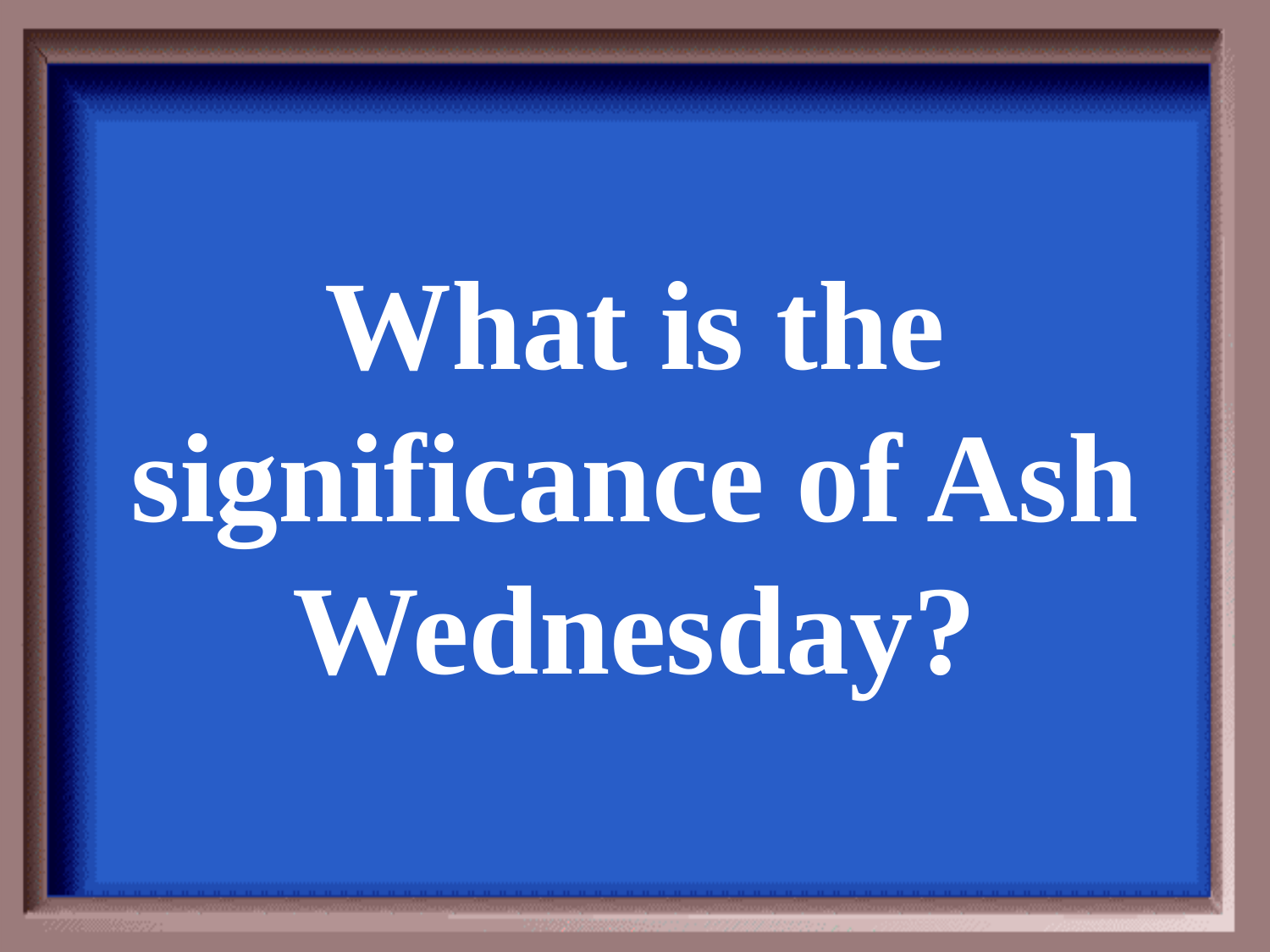

What is the significance of Ash Wednesday?